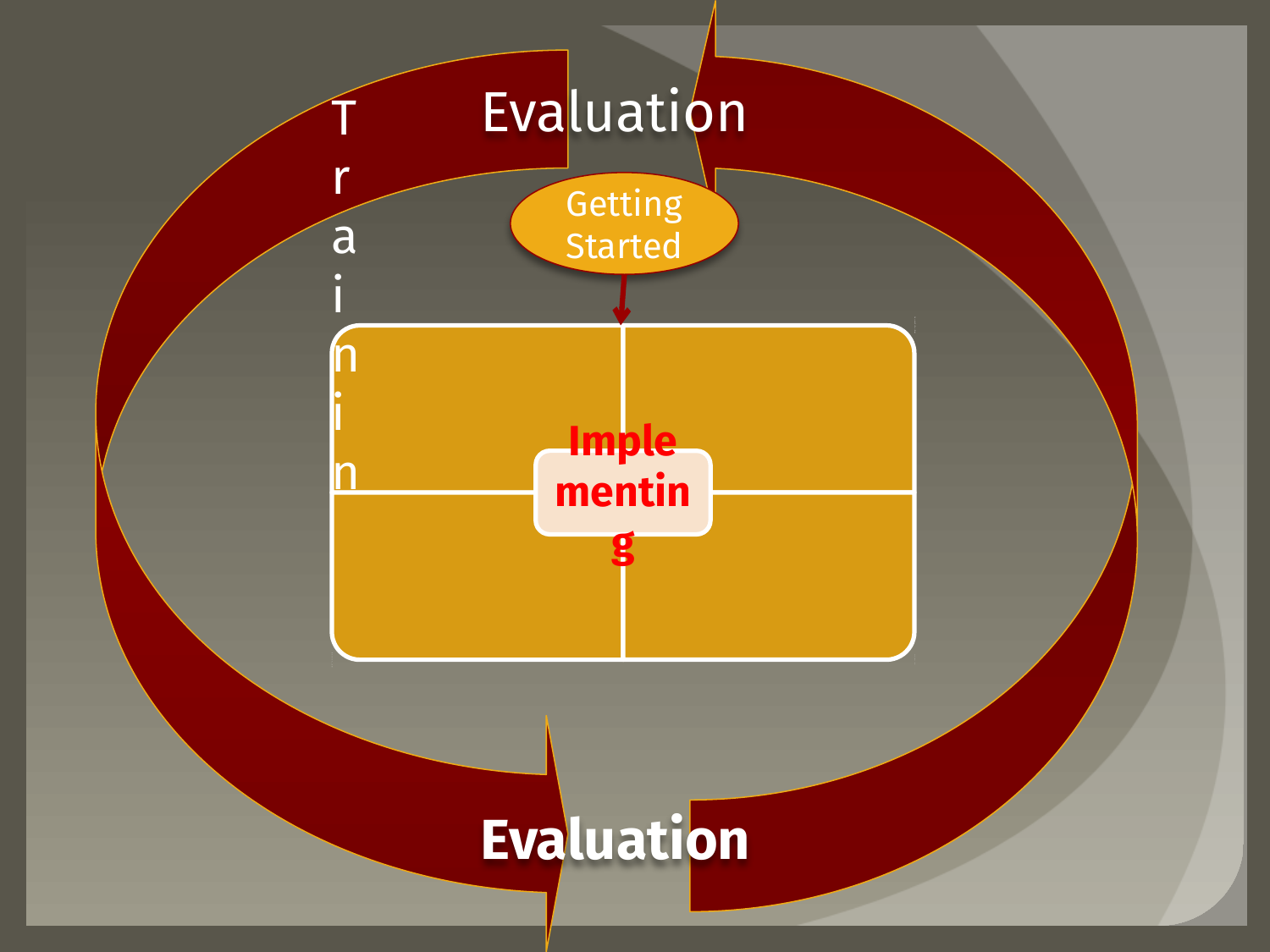

Evaluation
Getting Started
Implementing
Training
Assessing
Scheduling
Planning
Evaluation